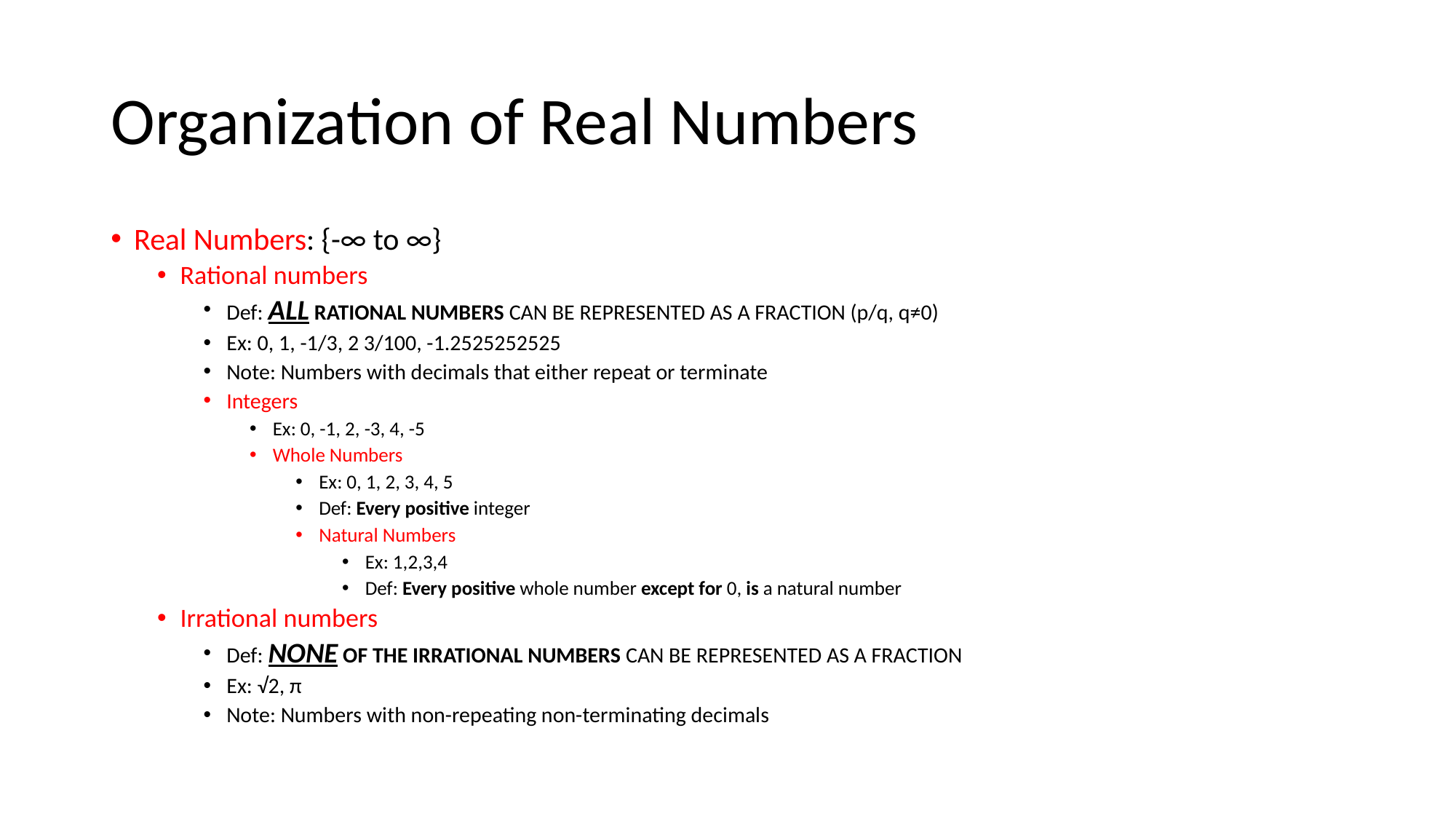

# Organization of Real Numbers
Real Numbers: {-∞ to ∞}
Rational numbers
Def: ALL RATIONAL NUMBERS CAN BE REPRESENTED AS A FRACTION (p/q, q≠0)
Ex: 0, 1, -1/3, 2 3/100, -1.2525252525
Note: Numbers with decimals that either repeat or terminate
Integers
Ex: 0, -1, 2, -3, 4, -5
Whole Numbers
Ex: 0, 1, 2, 3, 4, 5
Def: Every positive integer
Natural Numbers
Ex: 1,2,3,4
Def: Every positive whole number except for 0, is a natural number
Irrational numbers
Def: NONE OF THE IRRATIONAL NUMBERS CAN BE REPRESENTED AS A FRACTION
Ex: √2, π
Note: Numbers with non-repeating non-terminating decimals